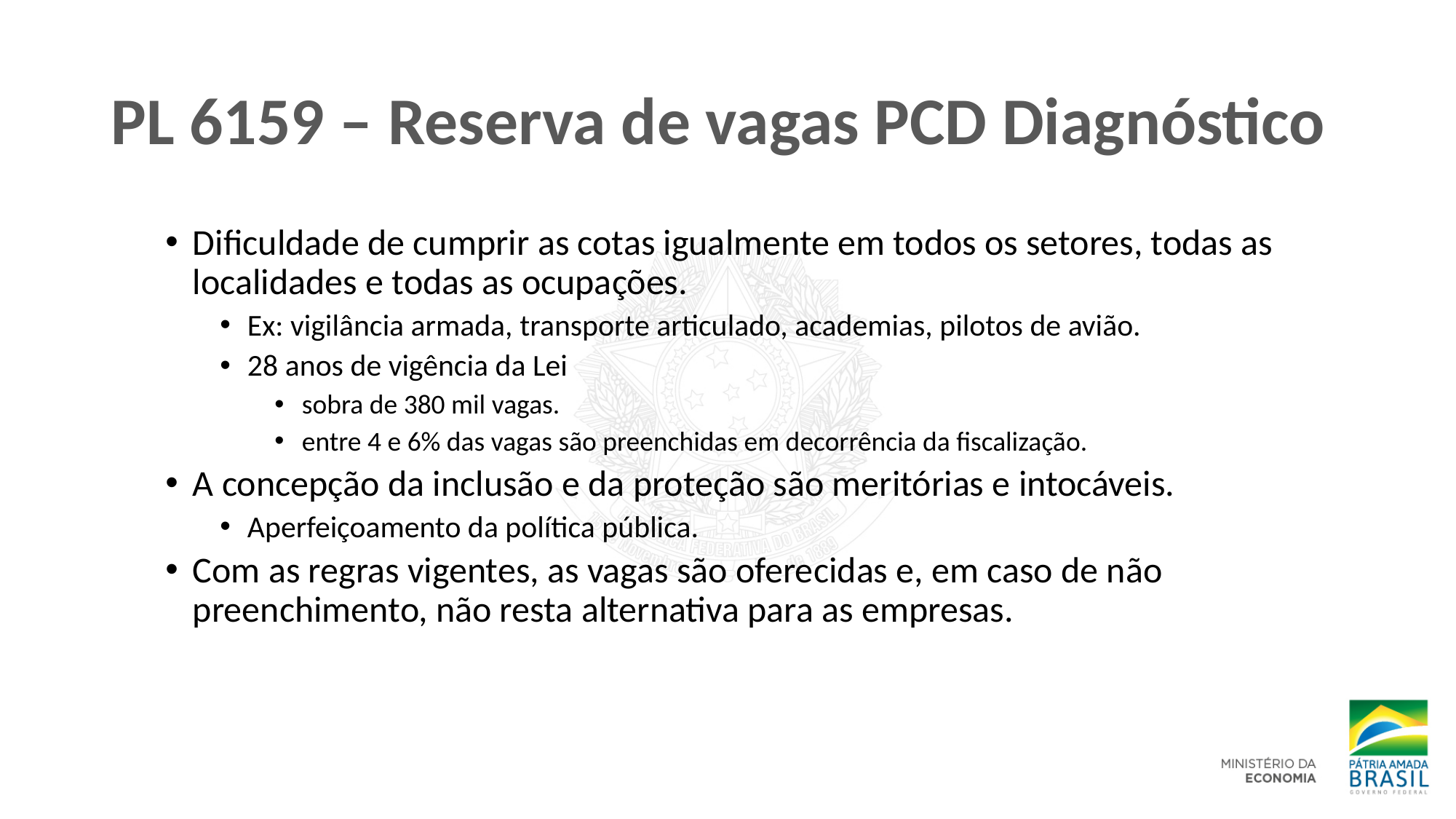

# PL 6159 – Reserva de vagas PCD Diagnóstico
Dificuldade de cumprir as cotas igualmente em todos os setores, todas as localidades e todas as ocupações.
Ex: vigilância armada, transporte articulado, academias, pilotos de avião.
28 anos de vigência da Lei
sobra de 380 mil vagas.
entre 4 e 6% das vagas são preenchidas em decorrência da fiscalização.
A concepção da inclusão e da proteção são meritórias e intocáveis.
Aperfeiçoamento da política pública.
Com as regras vigentes, as vagas são oferecidas e, em caso de não preenchimento, não resta alternativa para as empresas.